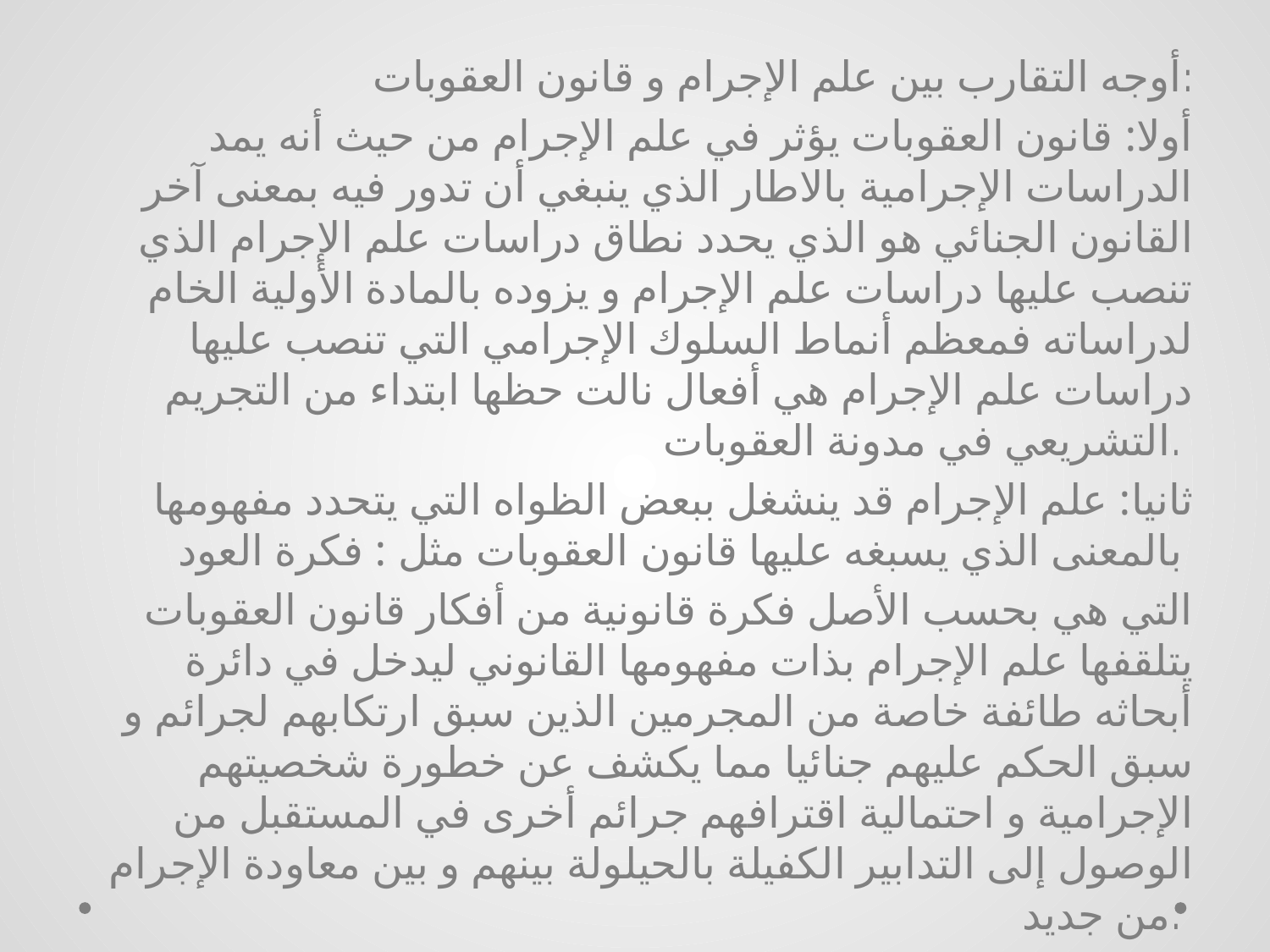

أوجه التقارب بين علم الإجرام و قانون العقوبات:
أولا: قانون العقوبات يؤثر في علم الإجرام من حيث أنه يمد الدراسات الإجرامية بالاطار الذي ينبغي أن تدور فيه بمعنى آخر القانون الجنائي هو الذي يحدد نطاق دراسات علم الإجرام الذي تنصب عليها دراسات علم الإجرام و يزوده بالمادة الأولية الخام لدراساته فمعظم أنماط السلوك الإجرامي التي تنصب عليها دراسات علم الإجرام هي أفعال نالت حظها ابتداء من التجريم التشريعي في مدونة العقوبات.
ثانيا: علم الإجرام قد ينشغل ببعض الظواه التي يتحدد مفهومها بالمعنى الذي يسبغه عليها قانون العقوبات مثل : فكرة العود
التي هي بحسب الأصل فكرة قانونية من أفكار قانون العقوبات يتلقفها علم الإجرام بذات مفهومها القانوني ليدخل في دائرة أبحاثه طائفة خاصة من المجرمين الذين سبق ارتكابهم لجرائم و سبق الحكم عليهم جنائيا مما يكشف عن خطورة شخصيتهم الإجرامية و احتمالية اقترافهم جرائم أخرى في المستقبل من الوصول إلى التدابير الكفيلة بالحيلولة بينهم و بين معاودة الإجرام من جديد.